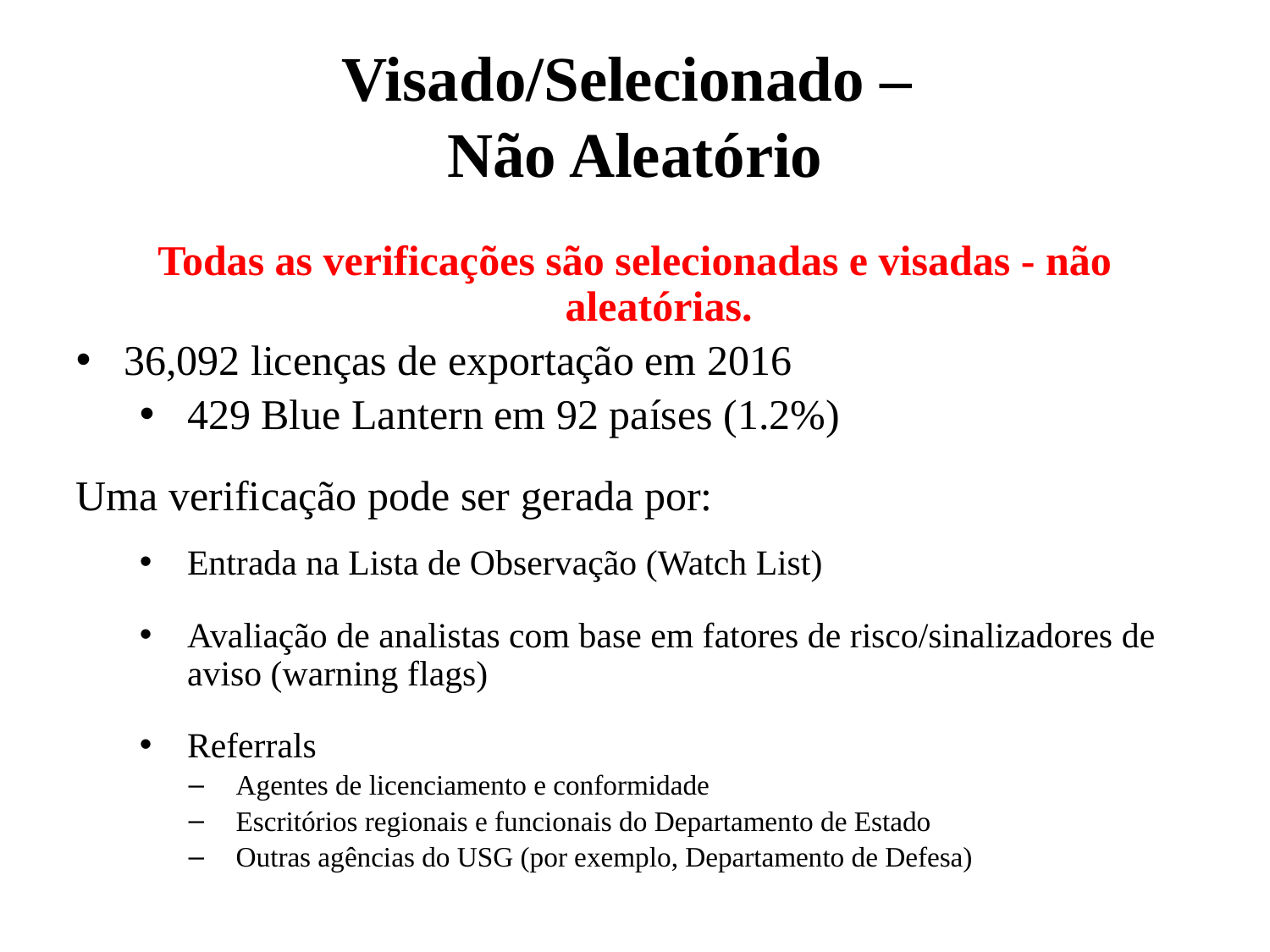

Visado/Selecionado –
Não Aleatório
Todas as verificações são selecionadas e visadas - não aleatórias.
36,092 licenças de exportação em 2016
429 Blue Lantern em 92 países (1.2%)

Uma verificação pode ser gerada por:

Entrada na Lista de Observação (Watch List)

Avaliação de analistas com base em fatores de risco/sinalizadores de aviso (warning flags)

Referrals
Agentes de licenciamento e conformidade
Escritórios regionais e funcionais do Departamento de Estado
Outras agências do USG (por exemplo, Departamento de Defesa)